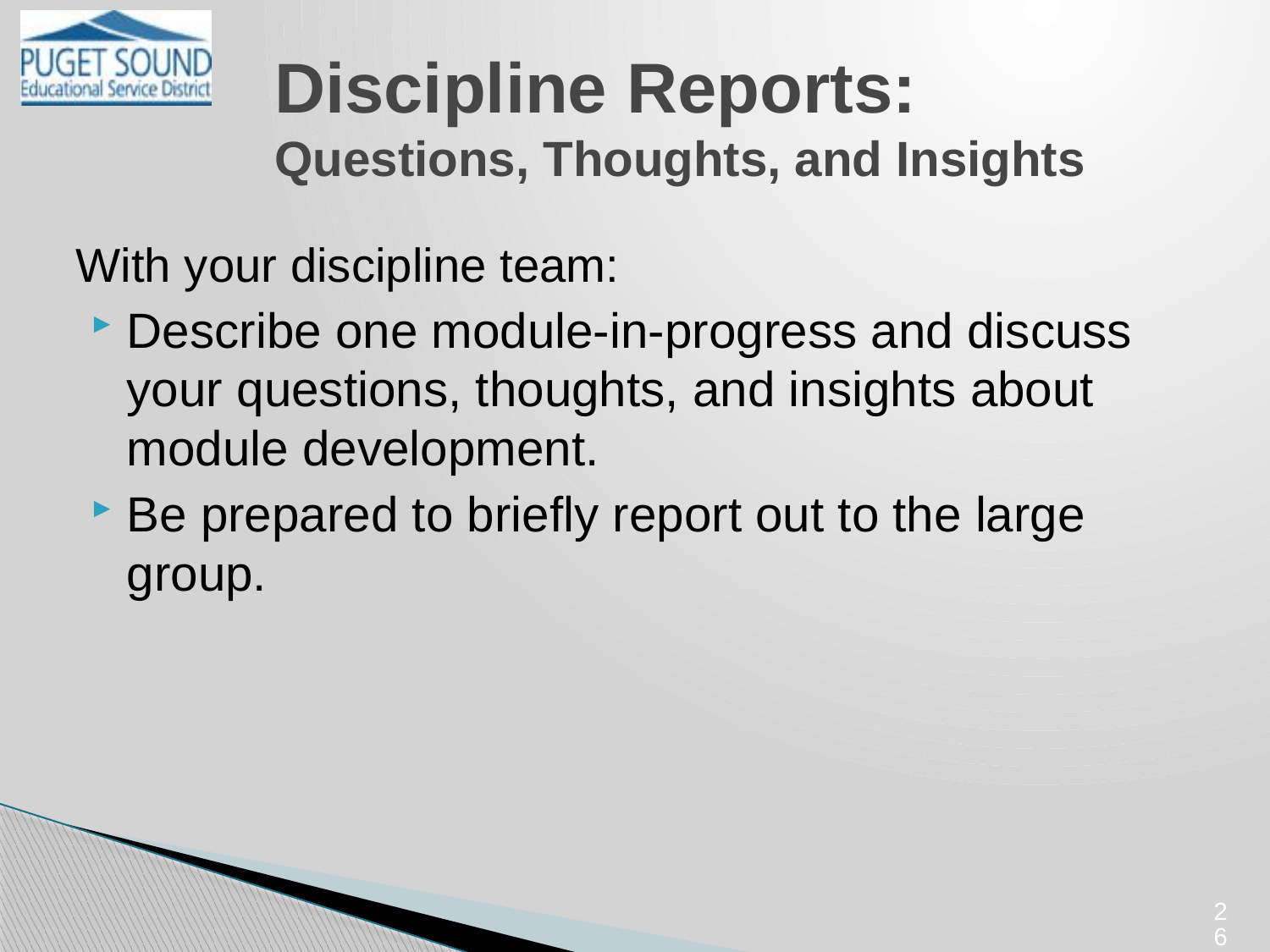

# Discipline Reports: Questions, Thoughts, and Insights
With your discipline team:
Describe one module-in-progress and discuss your questions, thoughts, and insights about module development.
Be prepared to briefly report out to the large group.
26